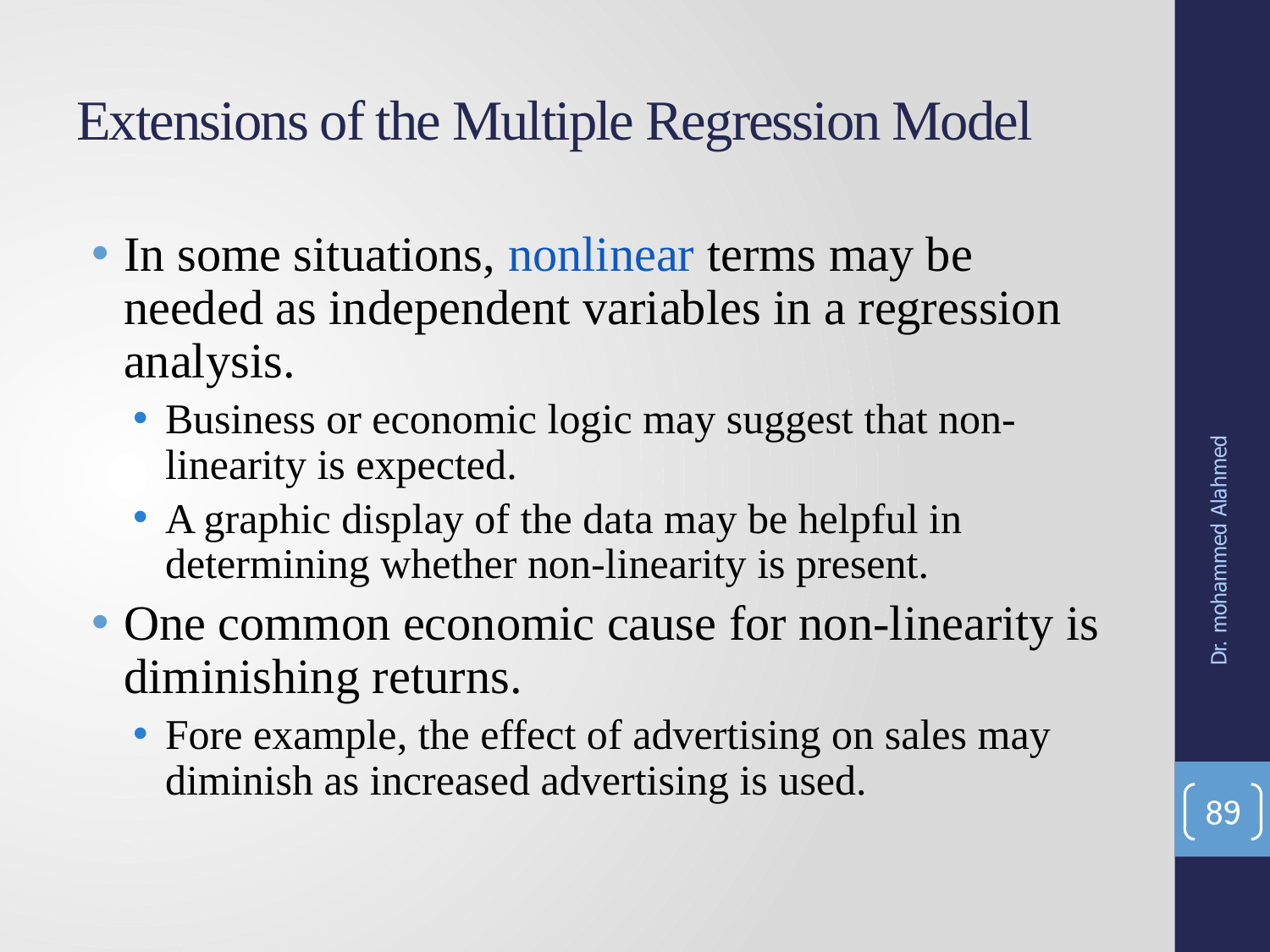

# Extensions of the Multiple Regression Model
In some situations, nonlinear terms may be needed as independent variables in a regression analysis.
Business or economic logic may suggest that non-linearity is expected.
A graphic display of the data may be helpful in determining whether non-linearity is present.
One common economic cause for non-linearity is diminishing returns.
Fore example, the effect of advertising on sales may diminish as increased advertising is used.
Dr. mohammed Alahmed
89